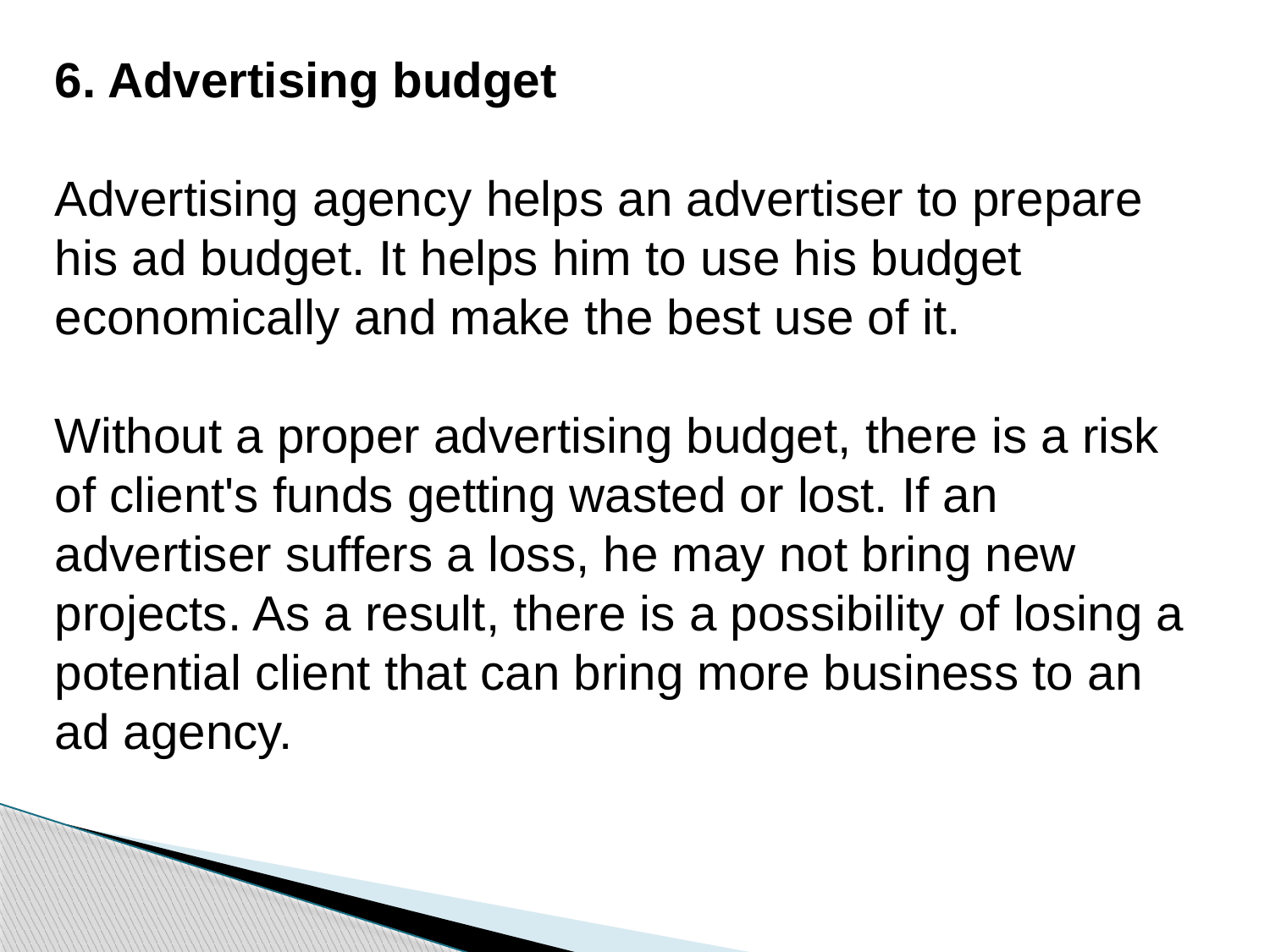

6. Advertising budget
Advertising agency helps an advertiser to prepare his ad budget. It helps him to use his budget economically and make the best use of it.

Without a proper advertising budget, there is a risk of client's funds getting wasted or lost. If an advertiser suffers a loss, he may not bring new projects. As a result, there is a possibility of losing a potential client that can bring more business to an ad agency.